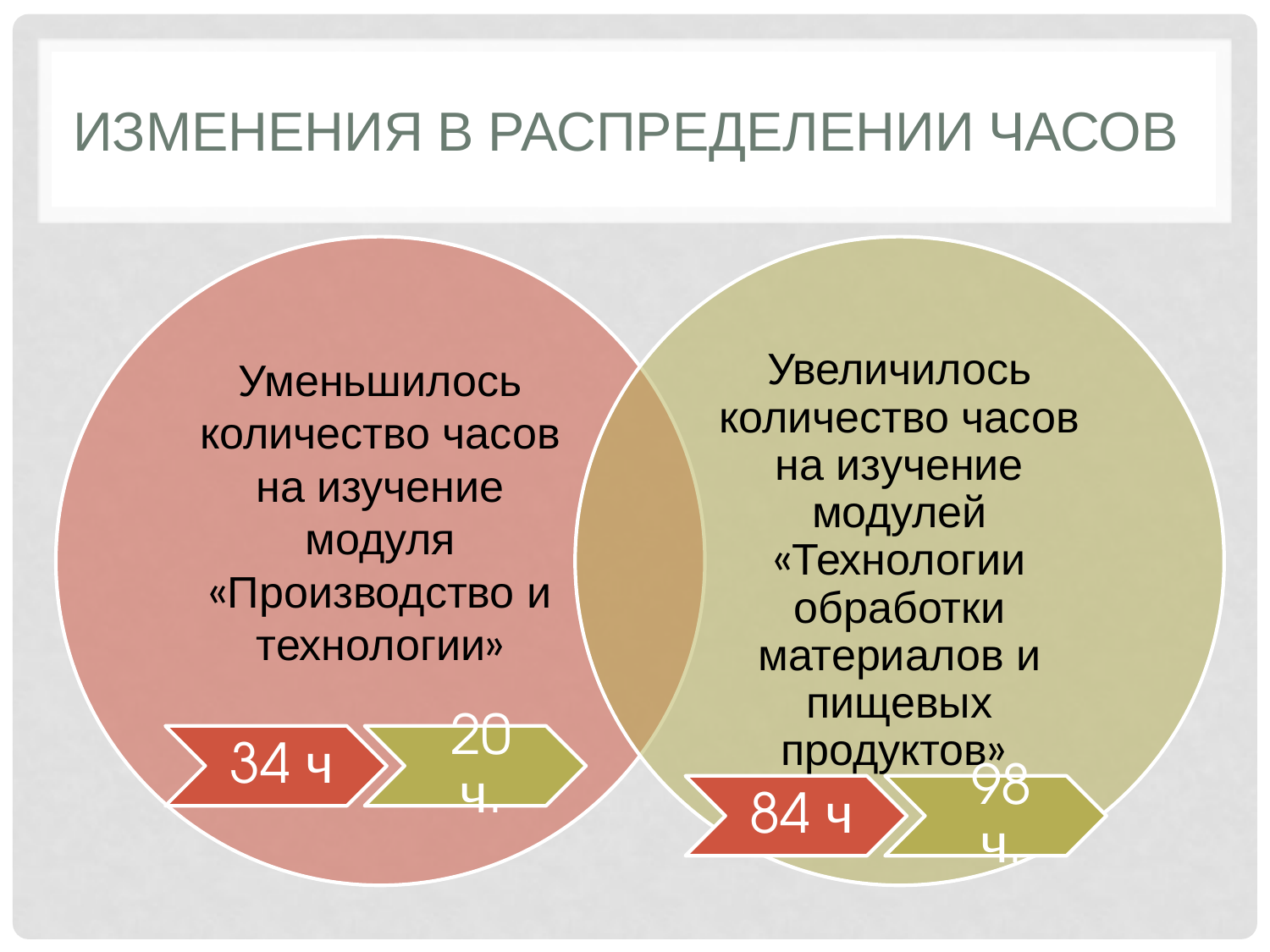

# Изменения в распределении часов
Уменьшилось количество часов на изучение модуля «Производство и технологии»

Увеличилось количество часов на изучение модулей «Технологии обработки материалов и пищевых продуктов»
34 ч
20 ч.
84 ч
98 ч.